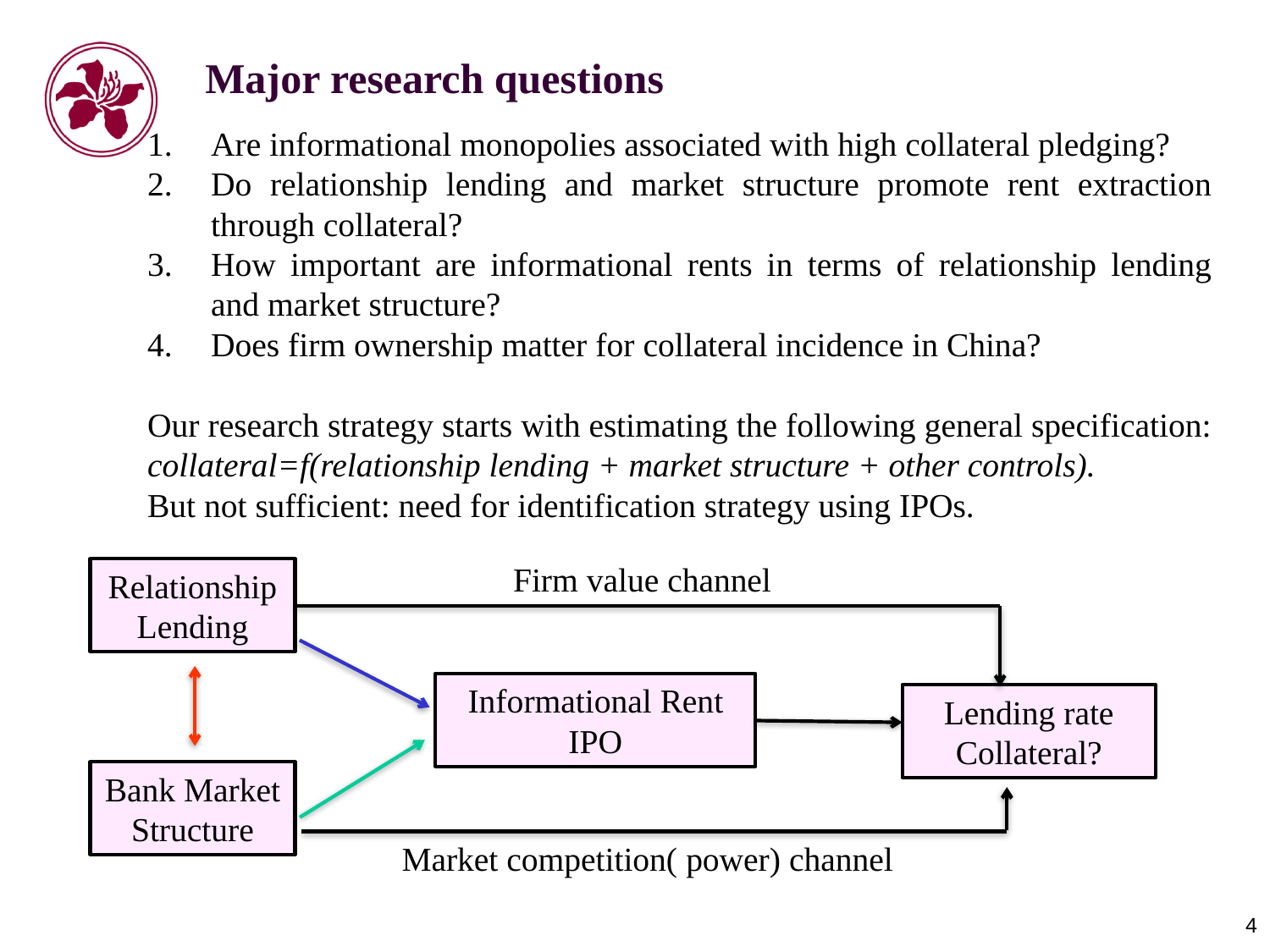

# Major research questions
Are informational monopolies associated with high collateral pledging?
Do relationship lending and market structure promote rent extraction through collateral?
How important are informational rents in terms of relationship lending and market structure?
Does firm ownership matter for collateral incidence in China?

Our research strategy starts with estimating the following general specification:
collateral=f(relationship lending + market structure + other controls).
But not sufficient: need for identification strategy using IPOs.

Firm value channel
Relationship Lending
Informational Rent
IPO
Lending rate
Collateral?
Bank Market Structure
Market competition( power) channel
4